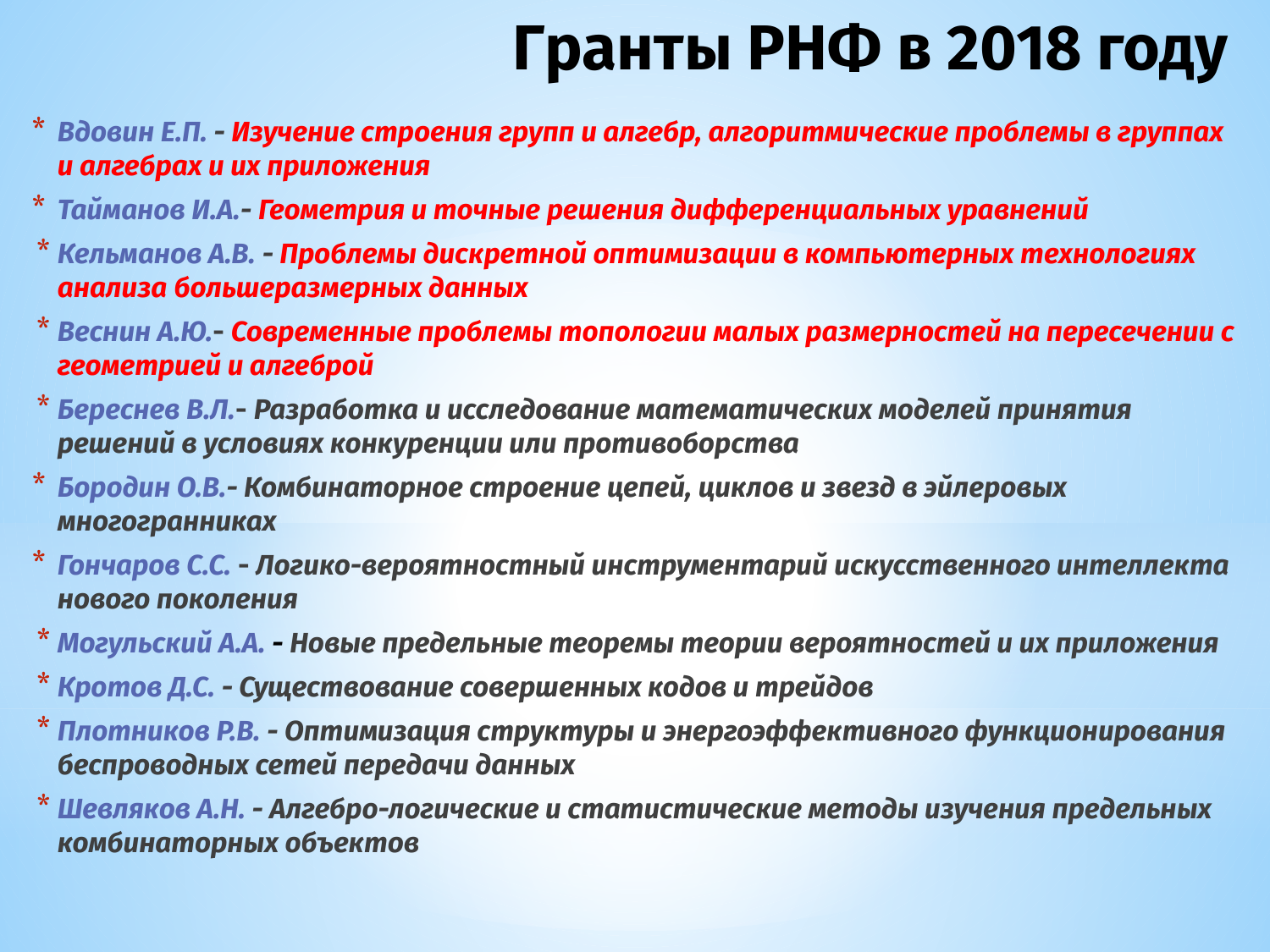

# Гранты РНФ в 2018 году
Вдовин Е.П. - Изучение строения групп и алгебр, алгоритмические проблемы в группах и алгебрах и их приложения
Тайманов И.А.- Геометрия и точные решения дифференциальных уравнений
Кельманов А.В. - Проблемы дискретной оптимизации в компьютерных технологиях анализа большеразмерных данных
Веснин А.Ю.- Современные проблемы топологии малых размерностей на пересечении с геометрией и алгеброй
Береснев В.Л.- Разработка и исследование математических моделей принятия решений в условиях конкуренции или противоборства
Бородин О.В.- Комбинаторное строение цепей, циклов и звезд в эйлеровых многогранниках
Гончаров С.С. - Логико-вероятностный инструментарий искусственного интеллекта нового поколения
Могульский А.А. - Новые предельные теоремы теории вероятностей и их приложения
Кротов Д.С. - Существование совершенных кодов и трейдов
Плотников Р.В. - Оптимизация структуры и энергоэффективного функционирования беспроводных сетей передачи данных
Шевляков А.Н. - Алгебро-логические и статистические методы изучения предельных комбинаторных объектов